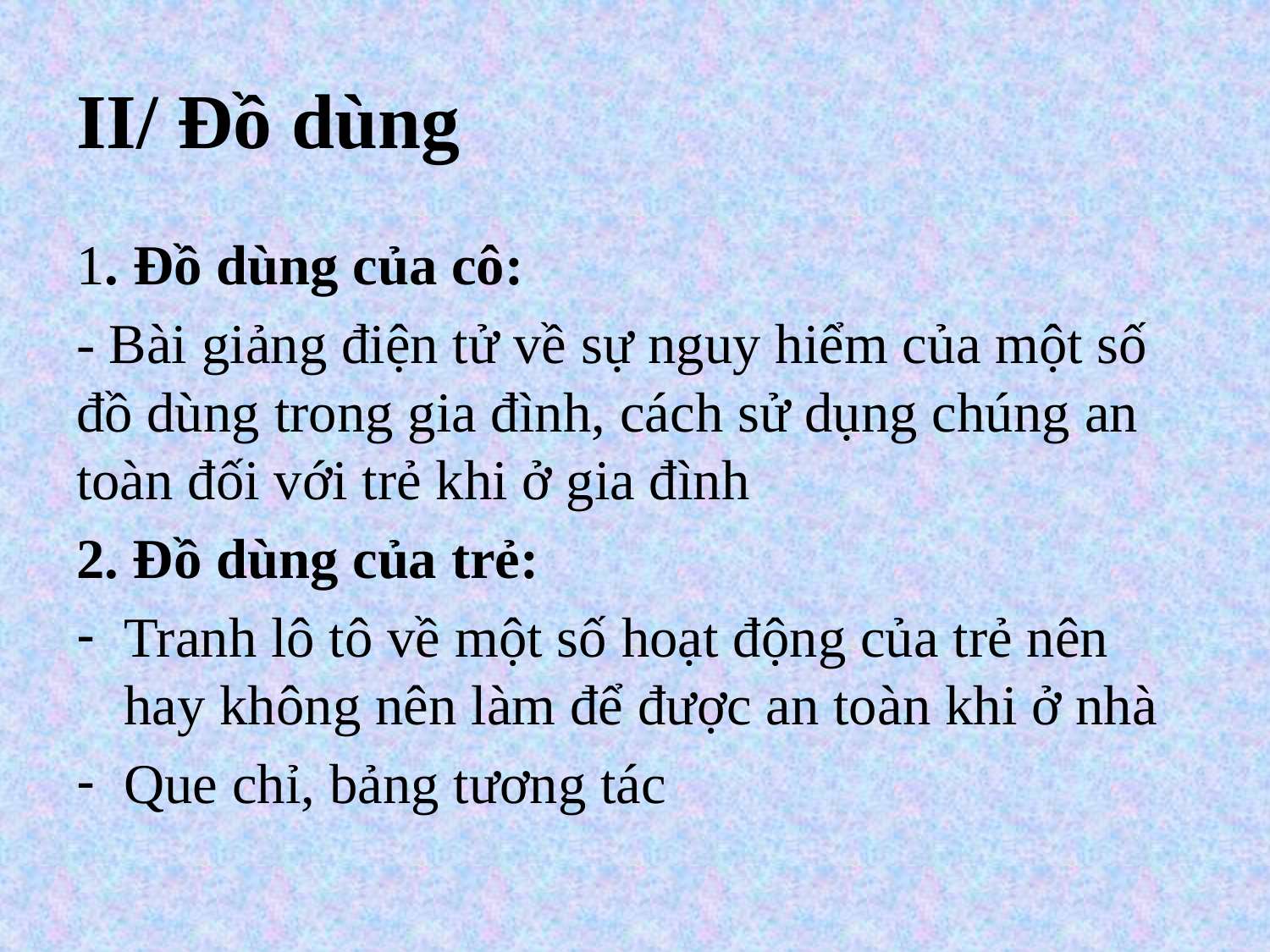

# II/ Đồ dùng
1. Đồ dùng của cô:
- Bài giảng điện tử về sự nguy hiểm của một số đồ dùng trong gia đình, cách sử dụng chúng an toàn đối với trẻ khi ở gia đình
2. Đồ dùng của trẻ:
Tranh lô tô về một số hoạt động của trẻ nên hay không nên làm để được an toàn khi ở nhà
Que chỉ, bảng tương tác